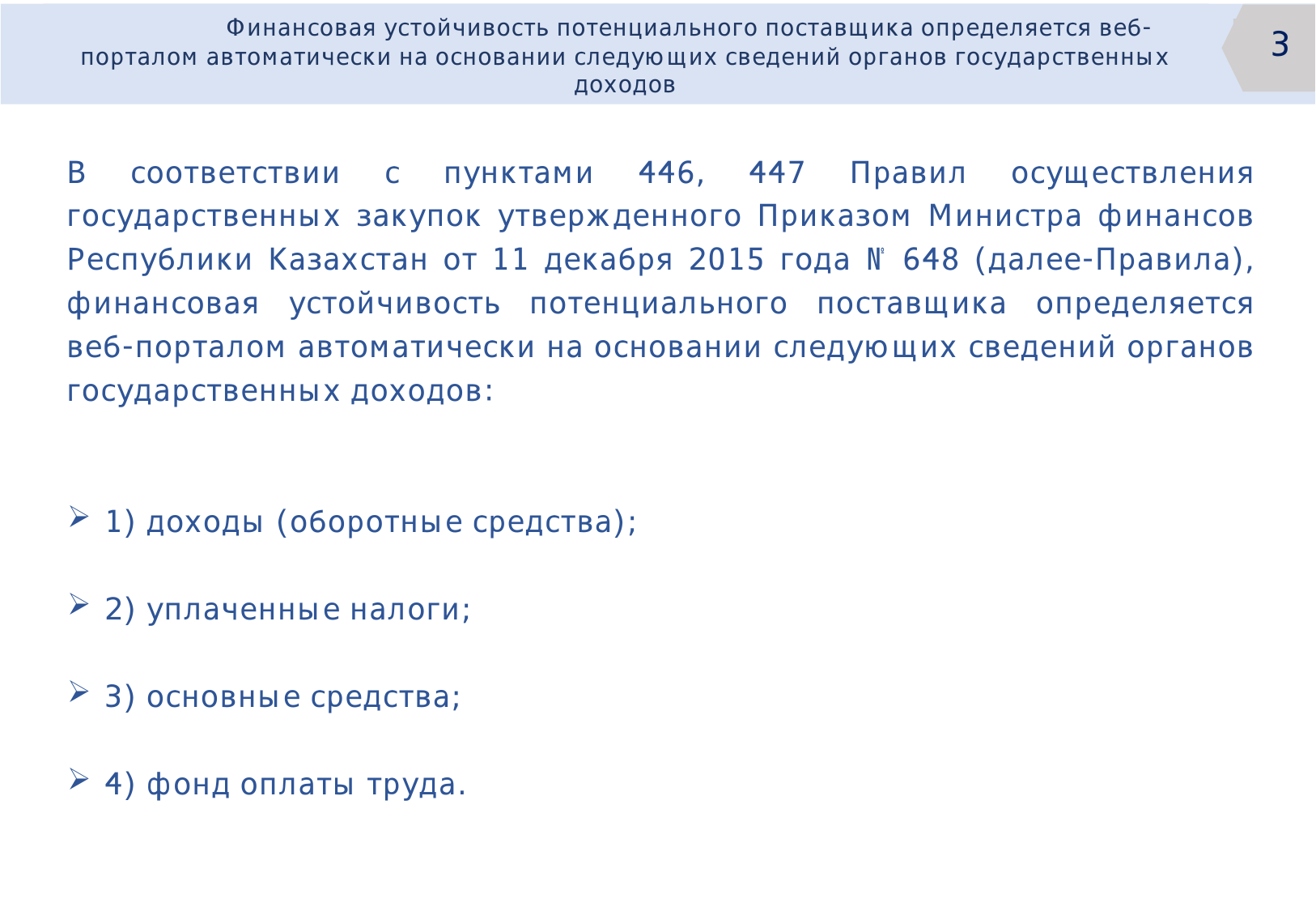

Финансовая устойчивость потенциального поставщика определяется веб-порталом автоматически на основании следующих сведений органов государственных доходов

3
В соответствии с пунктами 446, 447 Правил осуществления государственных закупок утвержденного Приказом Министра финансов Республики Казахстан от 11 декабря 2015 года № 648 (далее-Правила), финансовая устойчивость потенциального поставщика определяется веб-порталом автоматически на основании следующих сведений органов государственных доходов:

1) доходы (оборотные средства);

2) уплаченные налоги;

3) основные средства;

4) фонд оплаты труда.